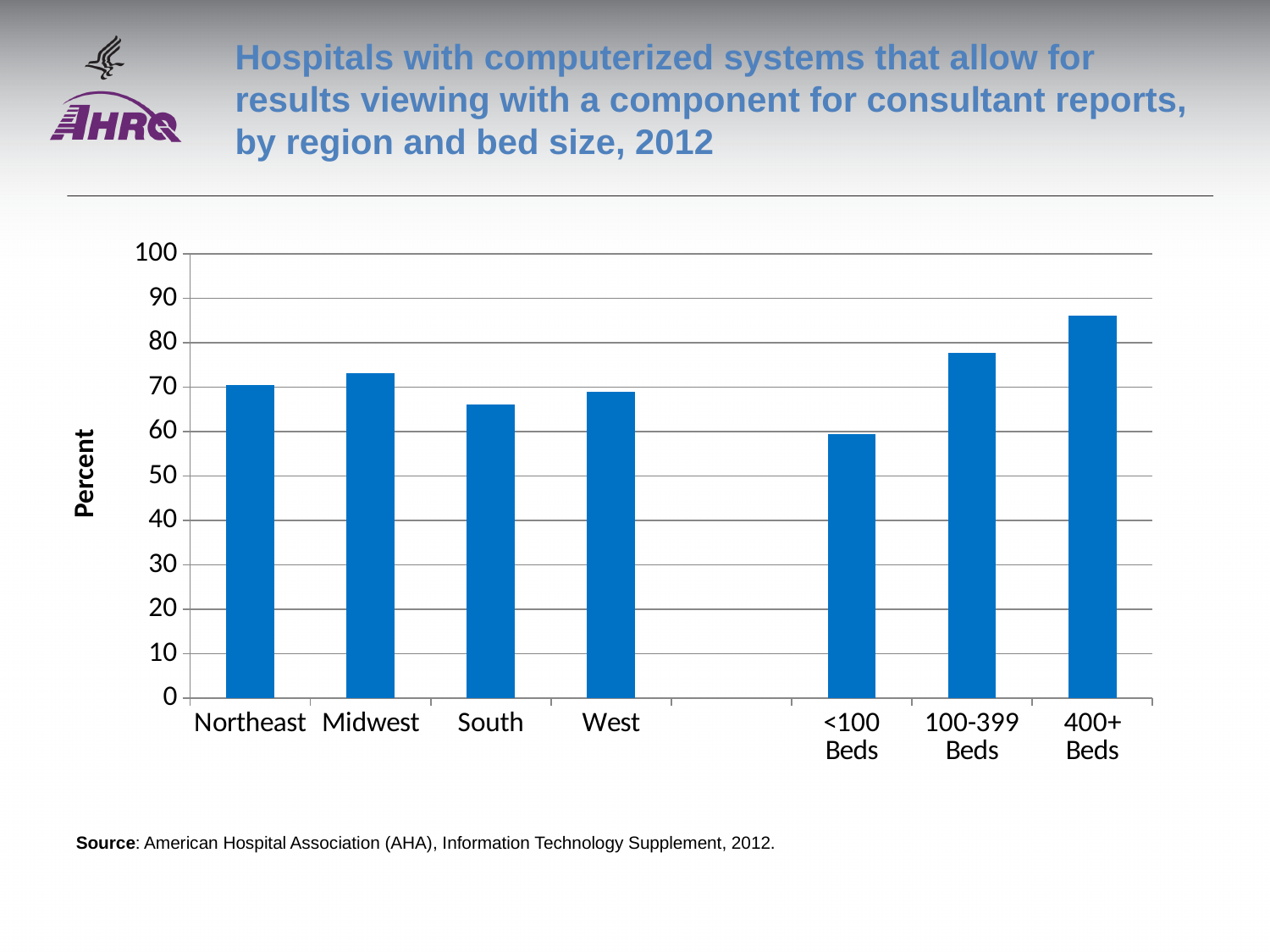

# Hospitals with computerized systems that allow for results viewing with a component for consultant reports, by region and bed size, 2012

### Chart

| Category | Series 1 |
|---|---|
| Northeast | 70.4 |
| Midwest | 73.1 |
| South | 66.1 |
| West | 69.0 |
|  | None |
| <100 Beds | 59.4 |
| 100-399 Beds | 77.7 |
| 400+ Beds | 86.1 |
Source: American Hospital Association (AHA), Information Technology Supplement, 2012.